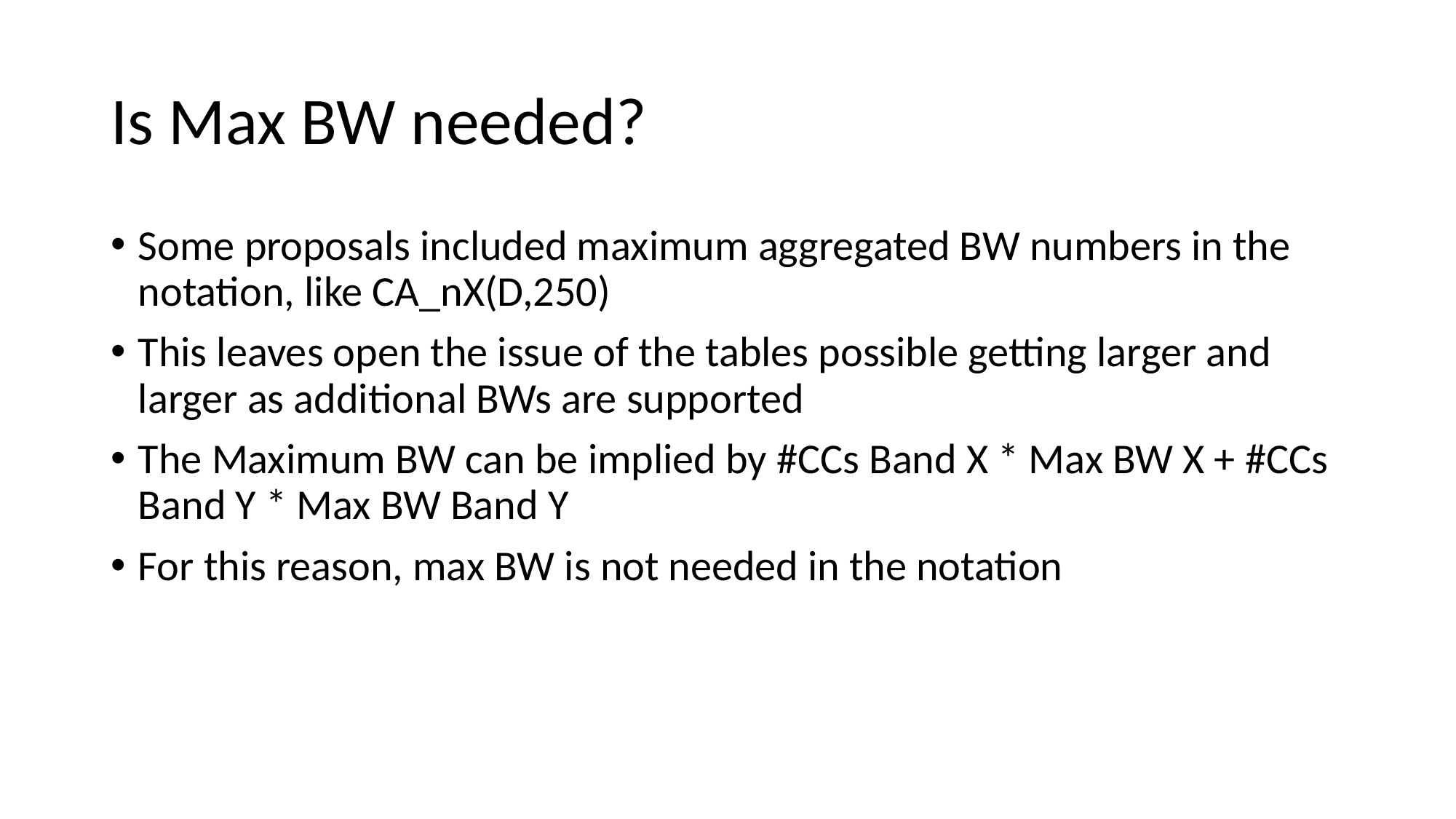

# Is Max BW needed?
Some proposals included maximum aggregated BW numbers in the notation, like CA_nX(D,250)
This leaves open the issue of the tables possible getting larger and larger as additional BWs are supported
The Maximum BW can be implied by #CCs Band X * Max BW X + #CCs Band Y * Max BW Band Y
For this reason, max BW is not needed in the notation